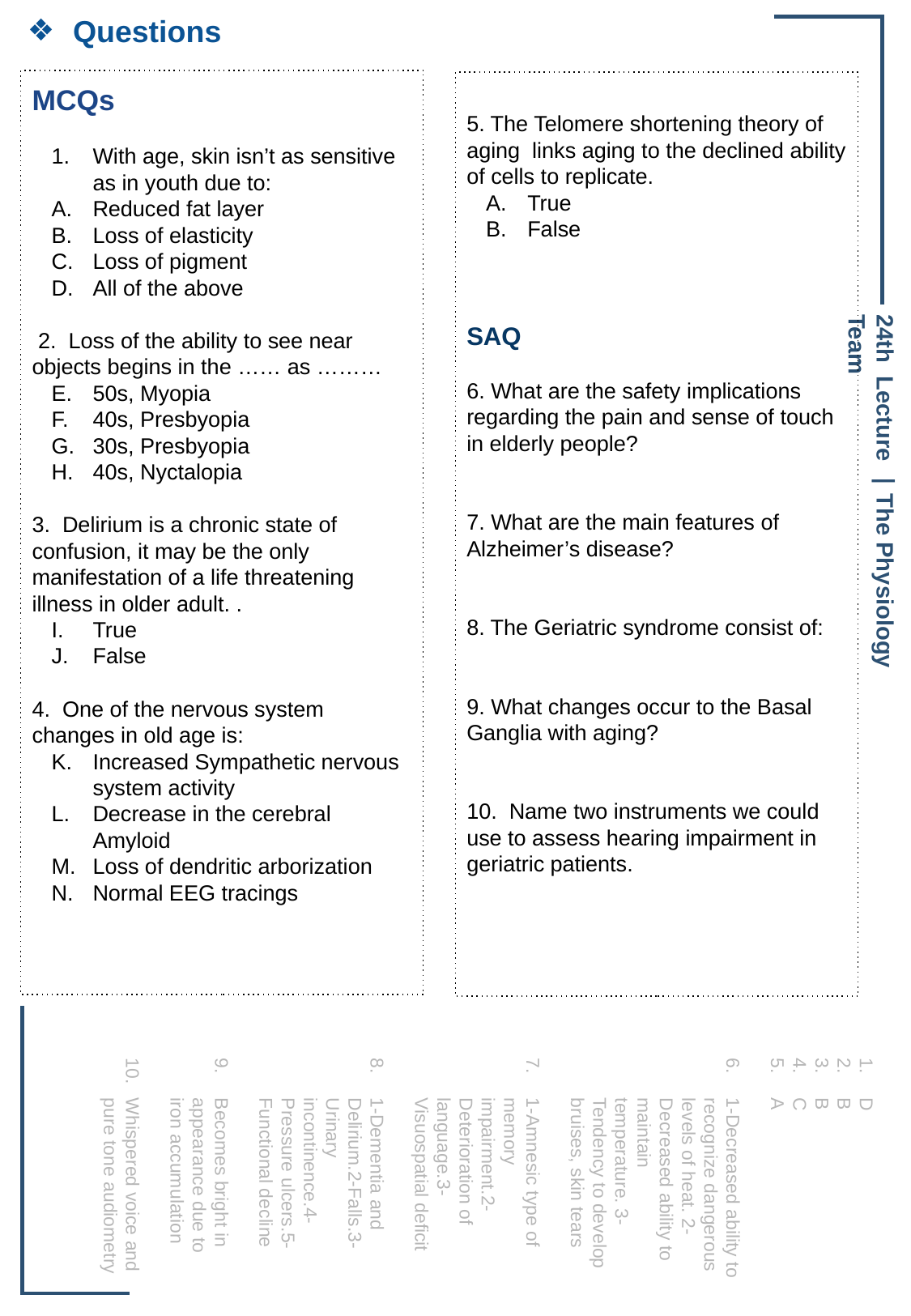

Questions
MCQs

With age, skin isn’t as sensitive as in youth due to:
Reduced fat layer
Loss of elasticity
Loss of pigment
All of the above

 2.  Loss of the ability to see near objects begins in the …… as ………
50s, Myopia
40s, Presbyopia
30s, Presbyopia
40s, Nyctalopia

3.  Delirium is a chronic state of confusion, it may be the only manifestation of a life threatening illness in older adult. .
True
False

4.  One of the nervous system changes in old age is:
Increased Sympathetic nervous system activity
Decrease in the cerebral Amyloid
Loss of dendritic arborization
Normal EEG tracings

5. The Telomere shortening theory of aging  links aging to the declined ability of cells to replicate.
True
False

SAQ

6. What are the safety implications regarding the pain and sense of touch in elderly people?

7. What are the main features of Alzheimer’s disease?

8. The Geriatric syndrome consist of:

9. What changes occur to the Basal Ganglia with aging?

10.  Name two instruments we could use to assess hearing impairment in geriatric patients.
24th  Lecture  ∣ The Physiology Team
D
B
B
C
A

1-Decreased ability to recognize dangerous levels of heat. 2-Decreased ability to maintain temperature. 3-Tendency to develop bruises, skin tears

1-Amnesic type of memory impairment.2-Deterioration of language.3-Visuospatial deficit

1-Dementia and Delirium.2-Falls.3-Urinary incontinence.4-Pressure ulcers.5-Functional decline

Becomes bright in appearance due to iron accumulation

Whispered voice and pure tone audiometry